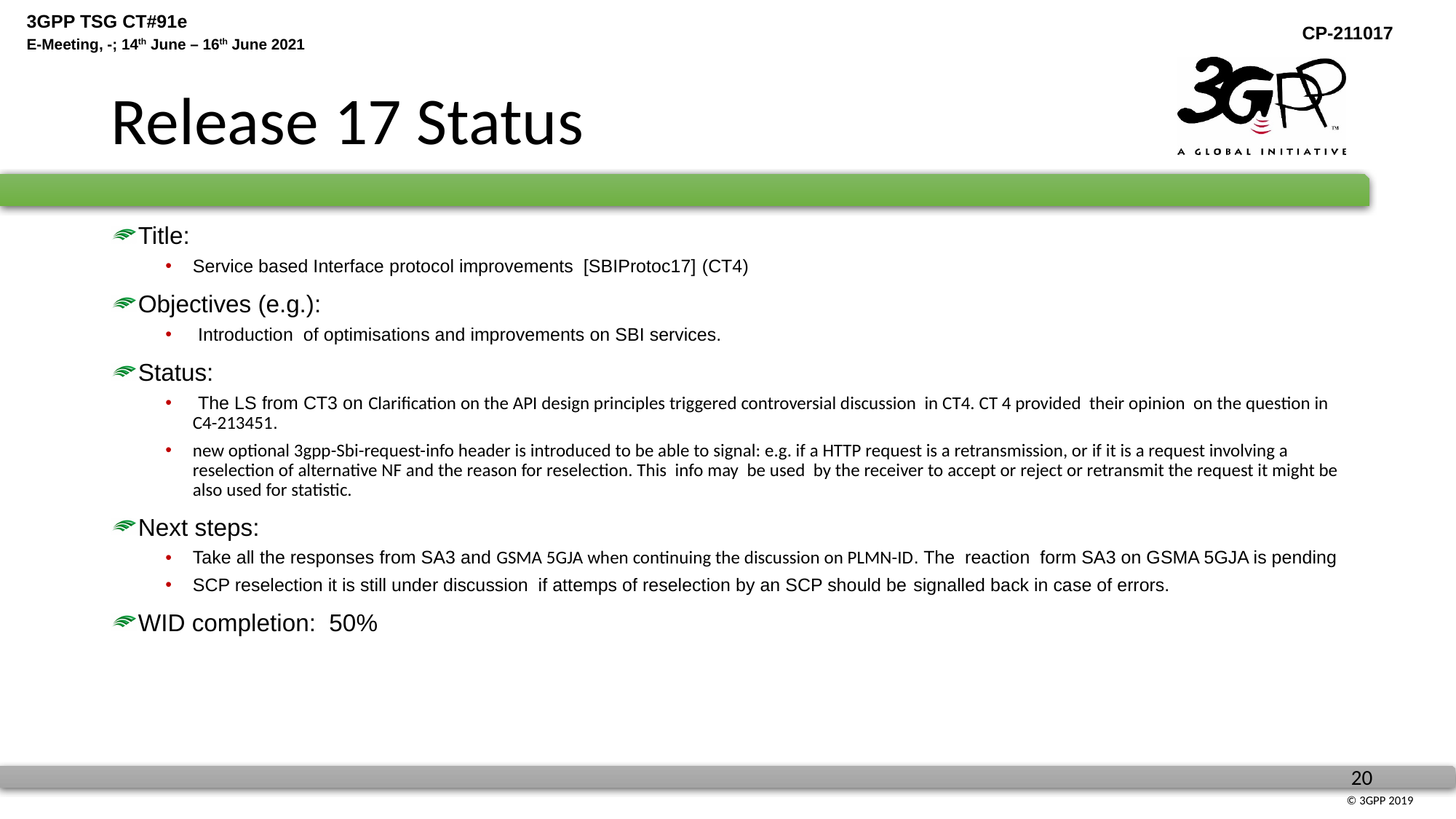

# Release 17 Status
Title:
Service based Interface protocol improvements  [SBIProtoc17] (CT4)
Objectives (e.g.):
 Introduction  of optimisations and improvements on SBI services.
Status:
 The LS from CT3 on Clarification on the API design principles triggered controversial discussion  in CT4. CT 4 provided  their opinion  on the question in C4-213451.
new optional 3gpp-Sbi-request-info header is introduced to be able to signal: e.g. if a HTTP request is a retransmission, or if it is a request involving a reselection of alternative NF and the reason for reselection. This  info may  be used  by the receiver to accept or reject or retransmit the request it might be also used for statistic.
Next steps:
Take all the responses from SA3 and GSMA 5GJA when continuing the discussion on PLMN-ID. The  reaction  form SA3 on GSMA 5GJA is pending
SCP reselection it is still under discussion  if attemps of reselection by an SCP should be signalled back in case of errors.
WID completion:  50%